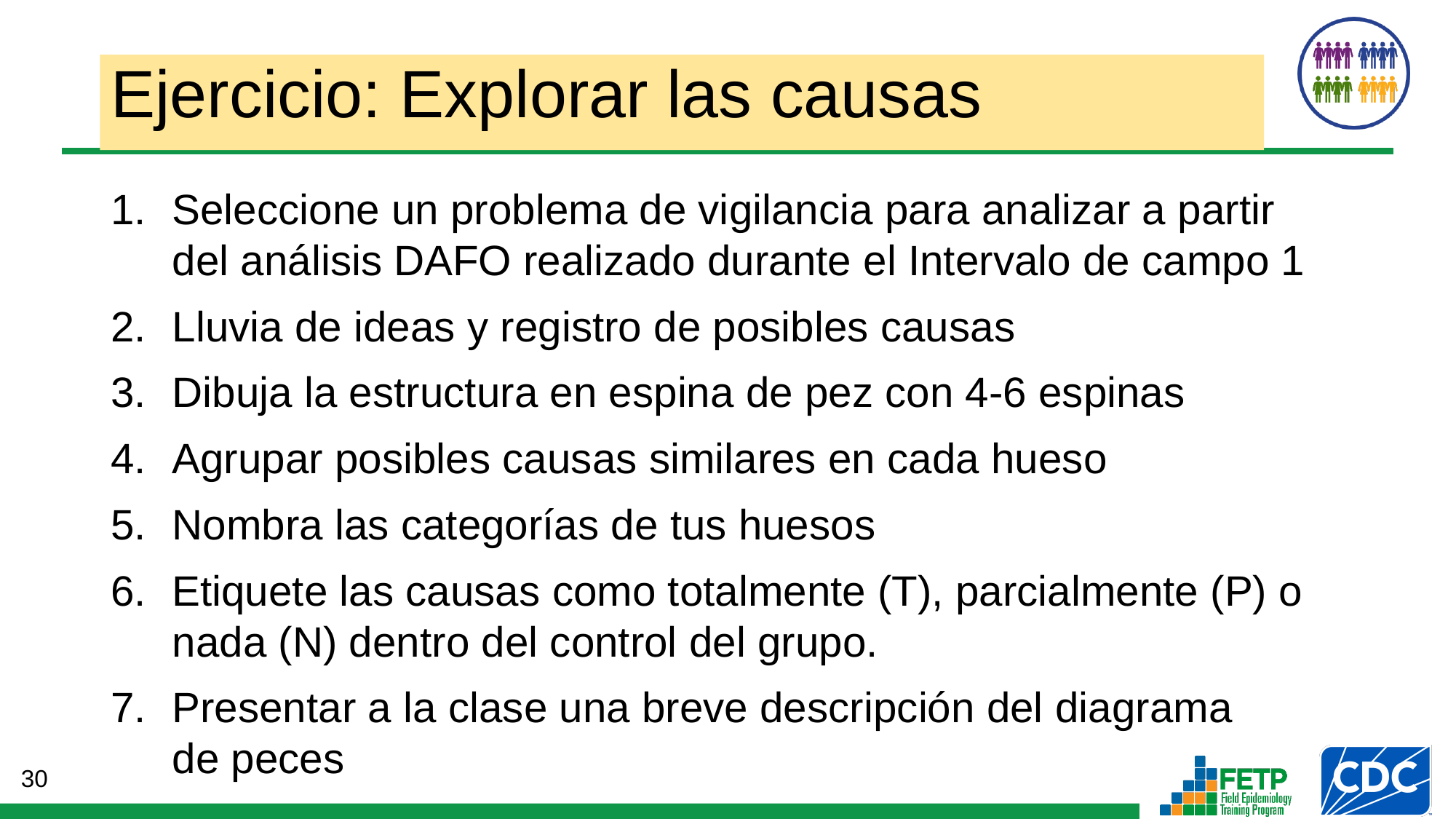

Ejercicio: Explorar las causas
Seleccione un problema de vigilancia para analizar a partir del análisis DAFO realizado durante el Intervalo de campo 1
Lluvia de ideas y registro de posibles causas
Dibuja la estructura en espina de pez con 4-6 espinas
Agrupar posibles causas similares en cada hueso
Nombra las categorías de tus huesos
Etiquete las causas como totalmente (T), parcialmente (P) o nada (N) dentro del control del grupo.
Presentar a la clase una breve descripción del diagrama
de peces